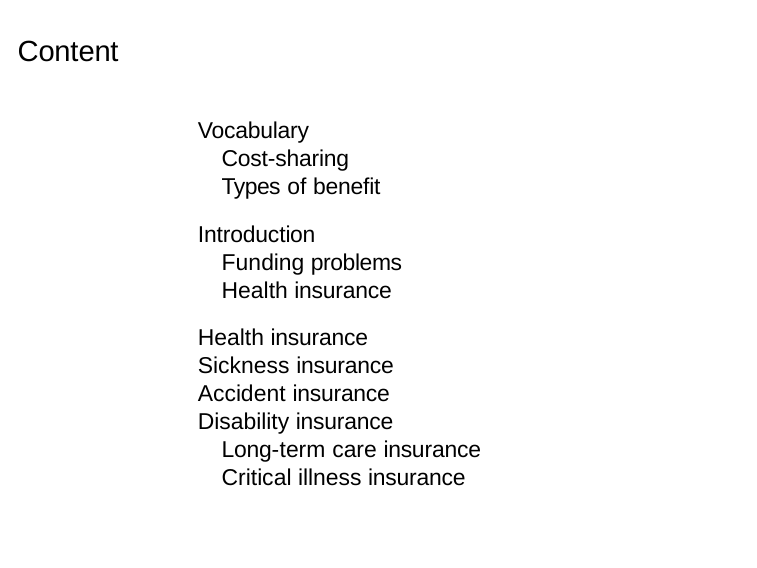

# Content
Vocabulary
Cost-sharing Types of benefit
Introduction
Funding problems Health insurance
Health insurance Sickness insurance Accident insurance Disability insurance
Long-term care insurance Critical illness insurance
Jirˇí Valecký (VSB-TUO)
1 / 25